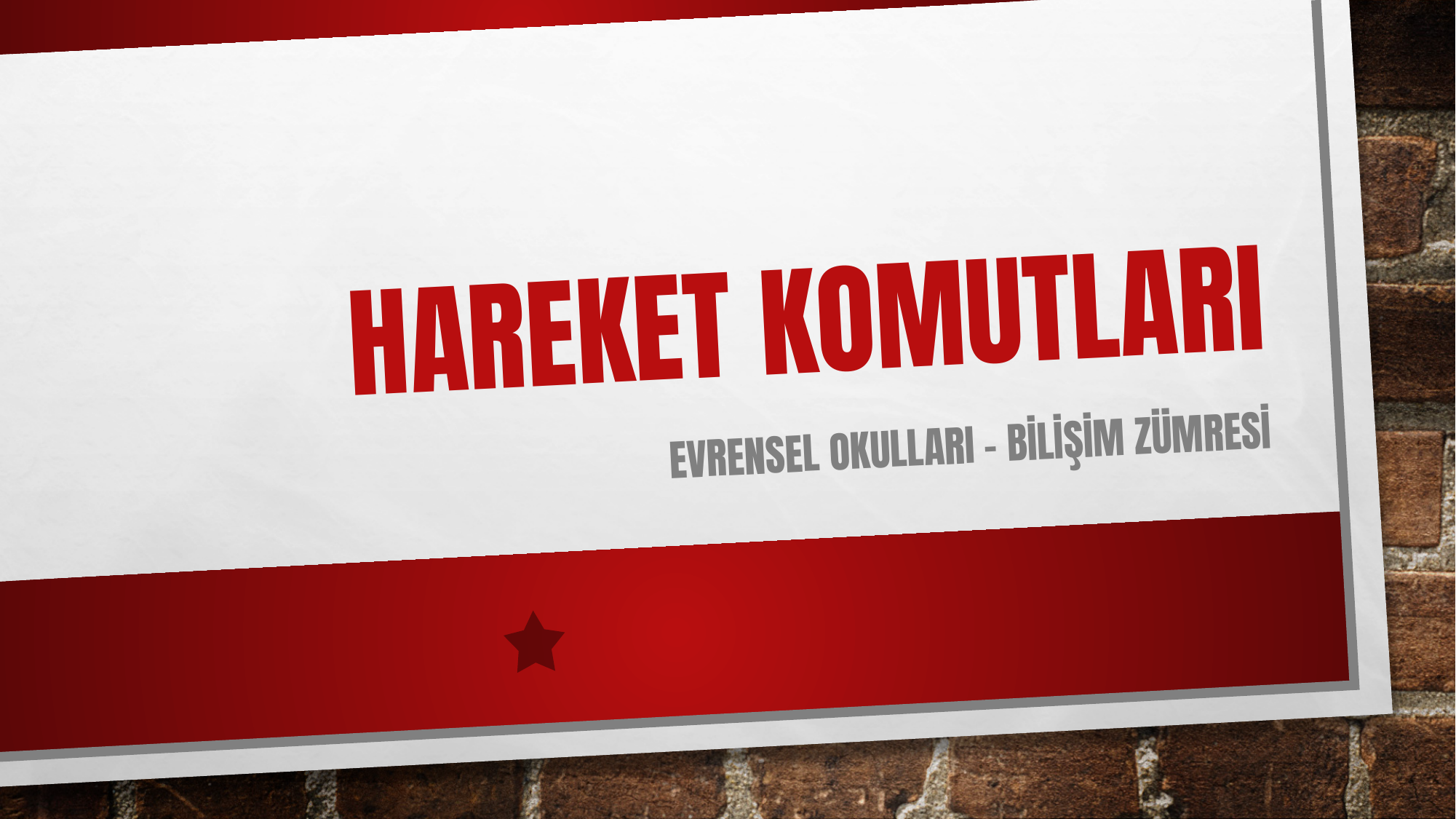

# Hareket komutları
Evrensel okulları – bilişim zümresi